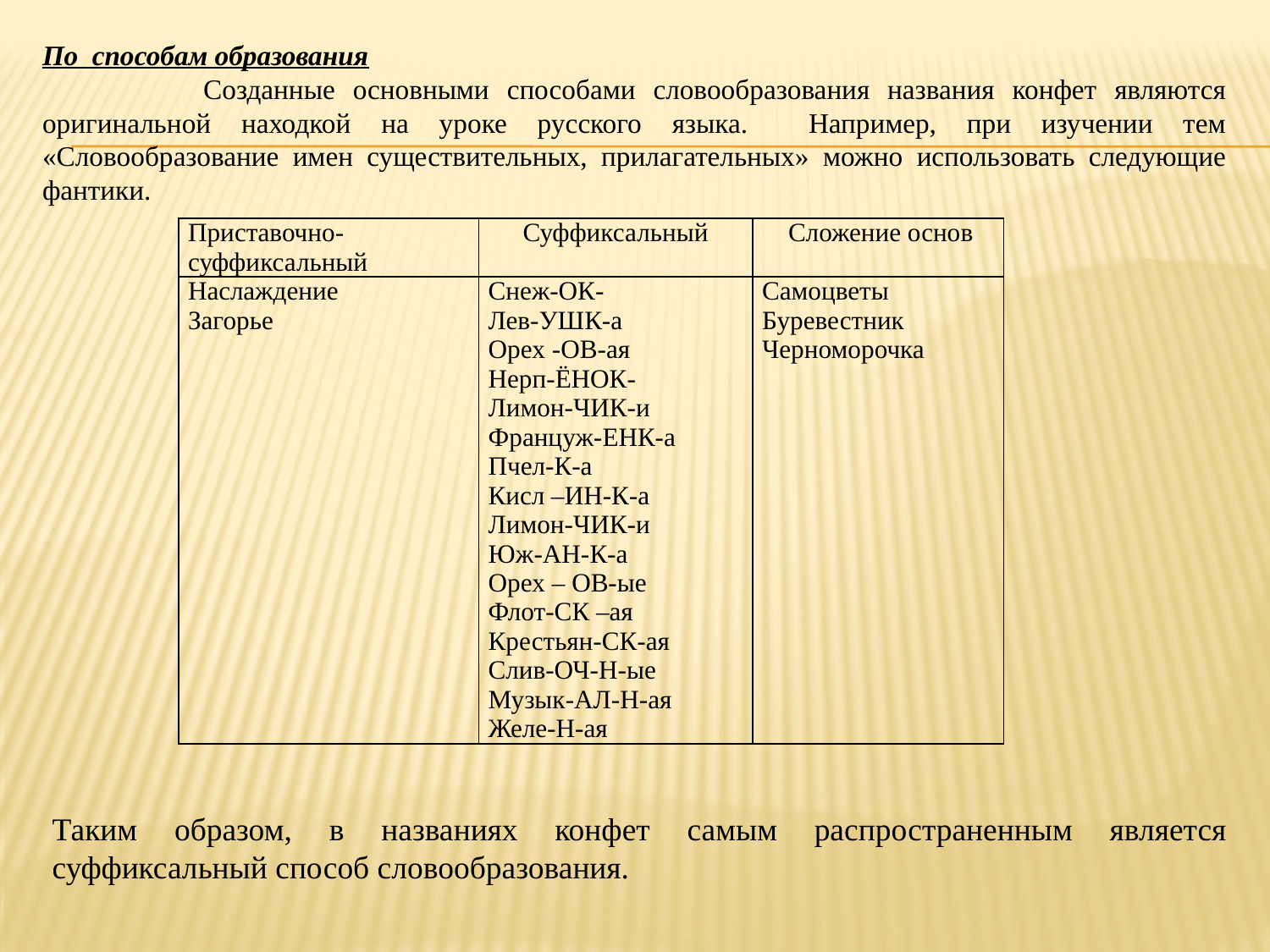

По  способам образования
         Созданные основными способами словообразования названия конфет являются оригинальной находкой на уроке русского языка.  Например, при изучении тем «Словообразование имен существительных, прилагательных» можно использовать следующие фантики.
| Приставочно-суффиксальный | Суффиксальный | Сложение основ |
| --- | --- | --- |
| Наслаждение Загорье | Снеж-ОК- Лев-УШК-а Орех -ОВ-ая Нерп-ЁНОК- Лимон-ЧИК-и Француж-ЕНК-а Пчел-К-а Кисл –ИН-К-а Лимон-ЧИК-и Юж-АН-К-а Орех – ОВ-ые Флот-СК –ая Крестьян-СК-ая Слив-ОЧ-Н-ые Музык-АЛ-Н-ая Желе-Н-ая | Самоцветы Буревестник Черноморочка |
Таким образом, в названиях конфет самым распространенным является суффиксальный способ словообразования.